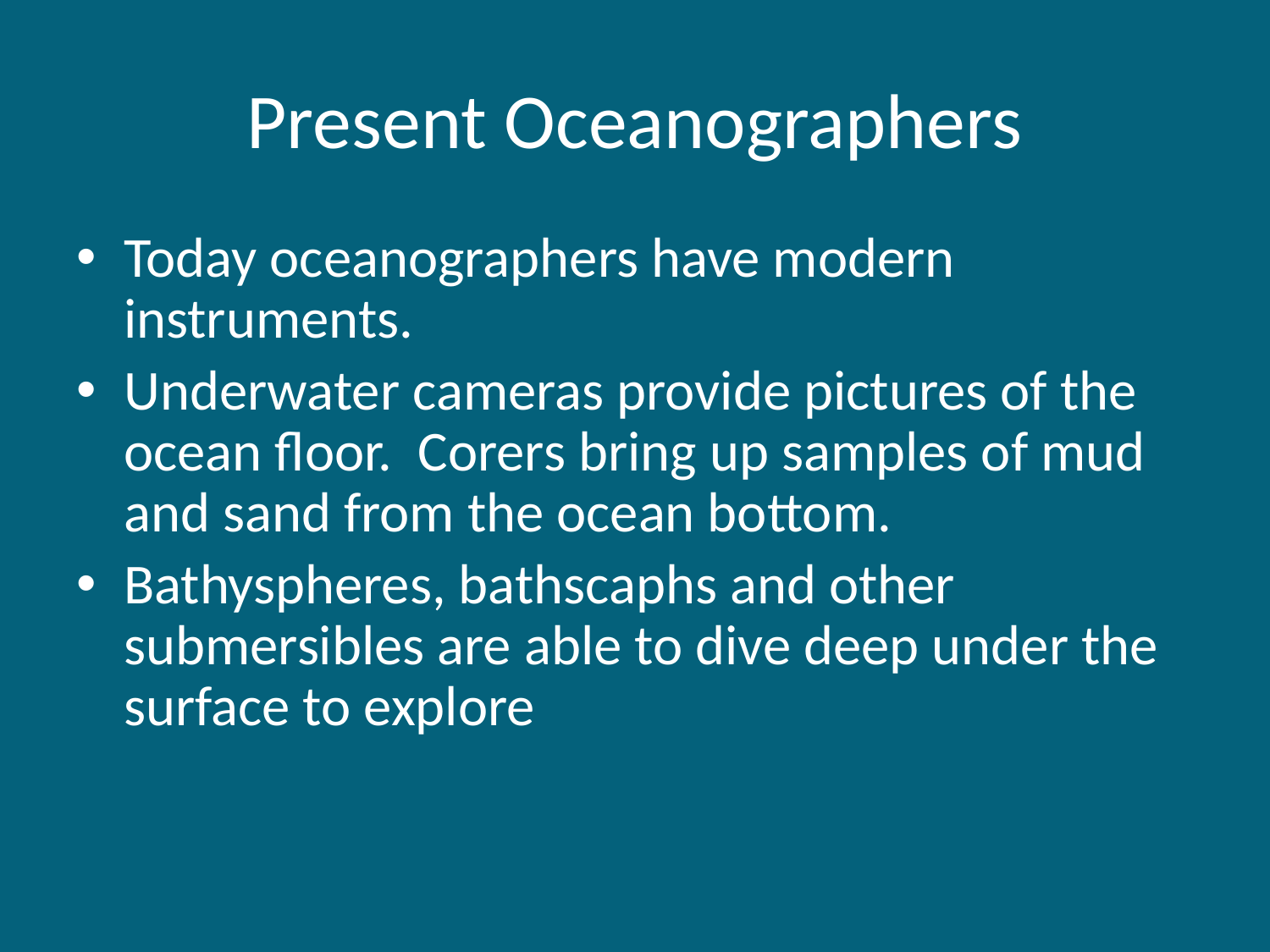

# Present Oceanographers
Today oceanographers have modern instruments.
Underwater cameras provide pictures of the ocean floor.  Corers bring up samples of mud and sand from the ocean bottom.
Bathyspheres, bathscaphs and other submersibles are able to dive deep under the surface to explore